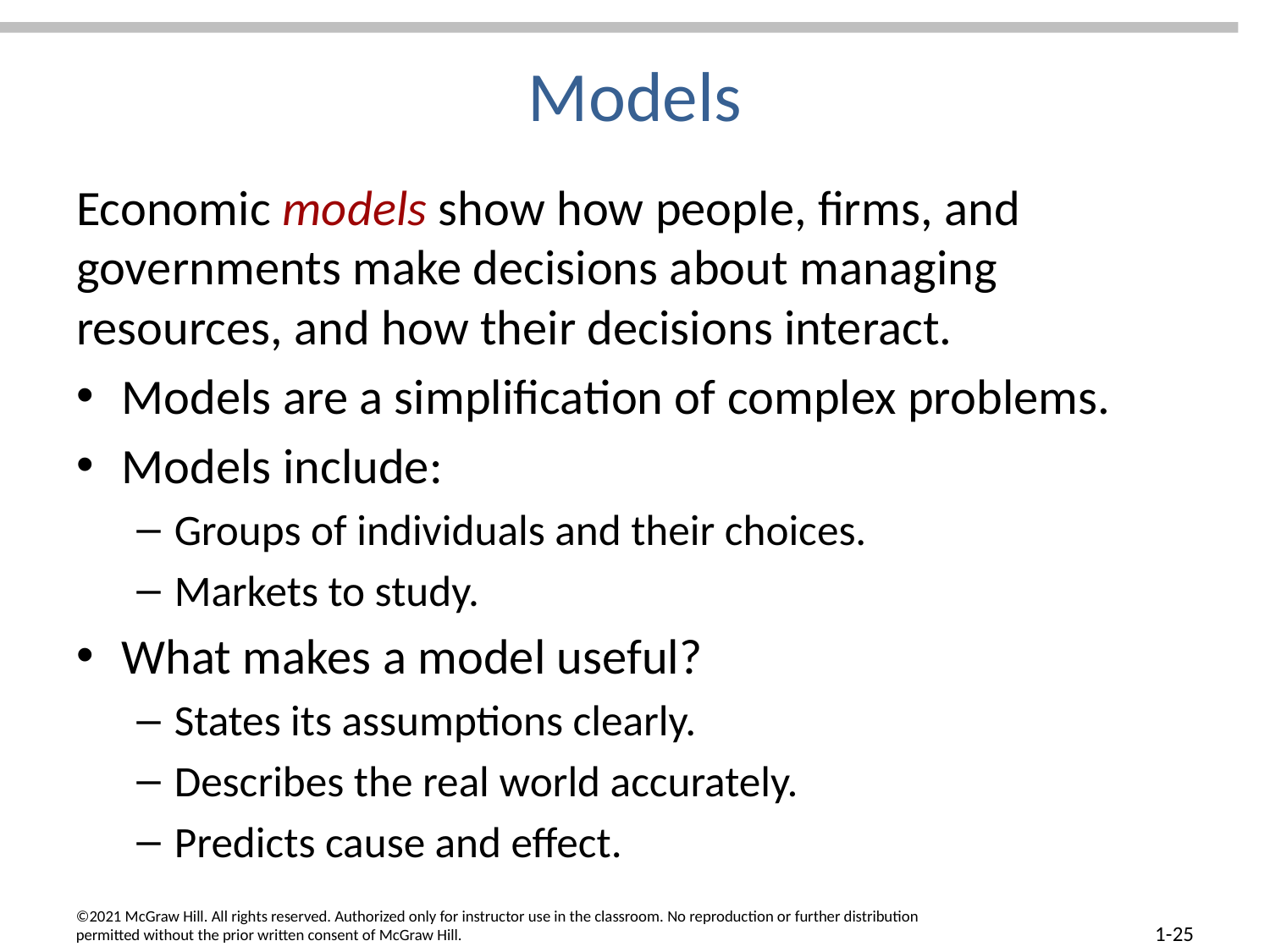

# Models
Economic models show how people, firms, and governments make decisions about managing resources, and how their decisions interact.
Models are a simplification of complex problems.
Models include:
Groups of individuals and their choices.
Markets to study.
What makes a model useful?
States its assumptions clearly.
Describes the real world accurately.
Predicts cause and effect.